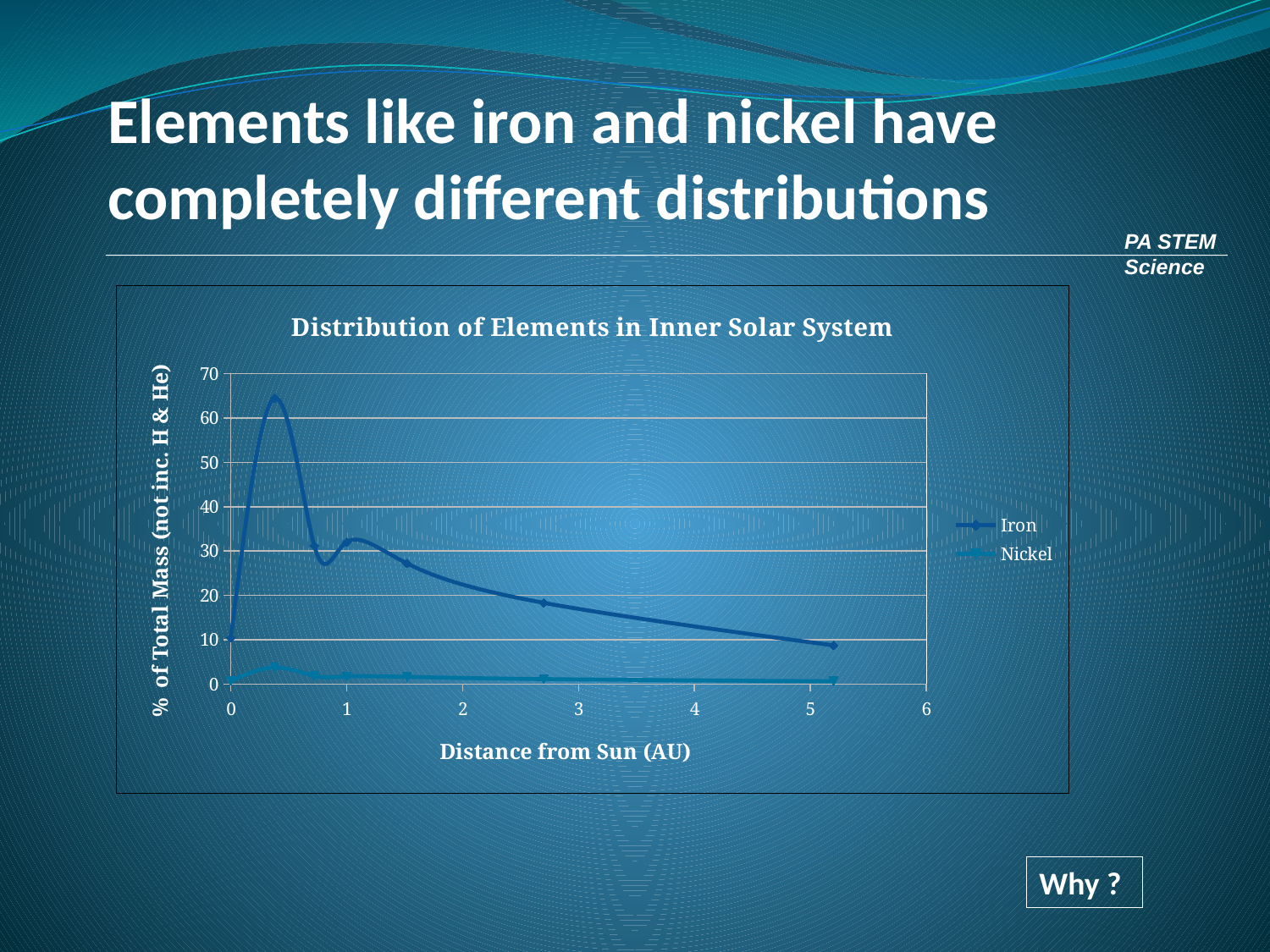

Elements like iron and nickel have completely different distributions
PA STEM
Science

### Chart: Distribution of Elements in Inner Solar System

| Category |  |  |
|---|---|---|
Why ?